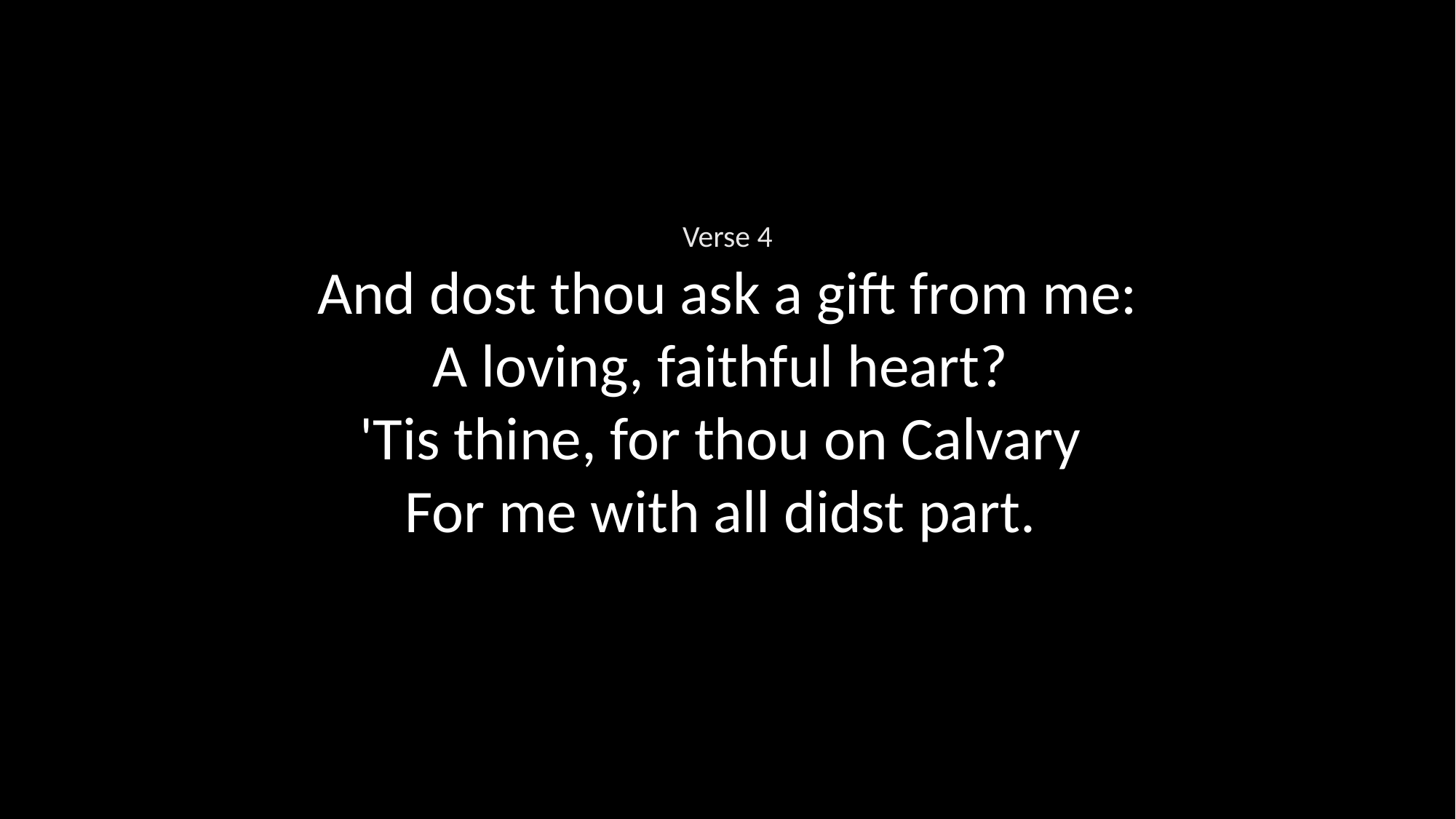

Verse 4
And dost thou ask a gift from me:
 A loving, faithful heart?
'Tis thine, for thou on Calvary
For me with all didst part.